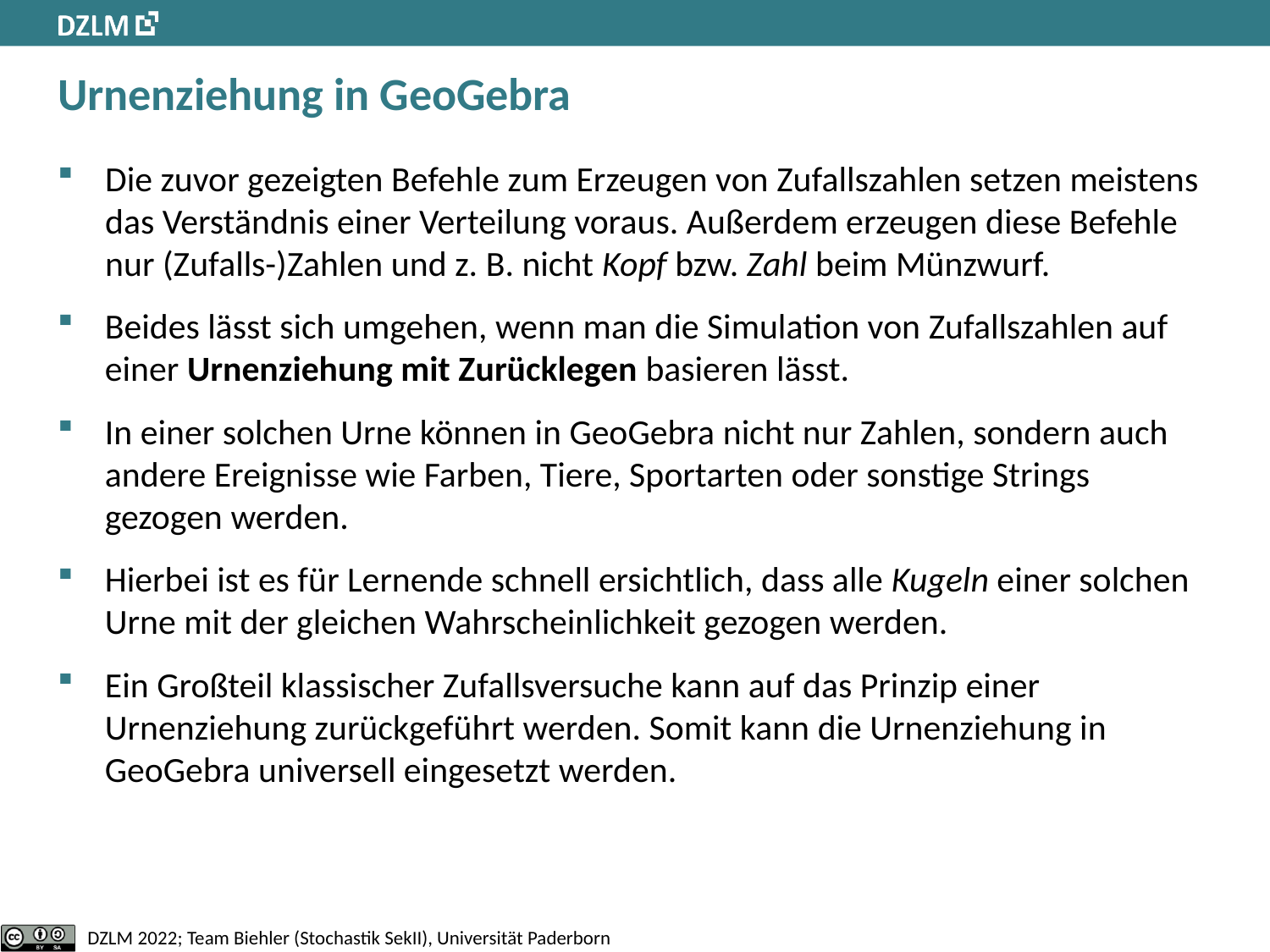

# Urnenziehung in GeoGebra
Die zuvor gezeigten Befehle zum Erzeugen von Zufallszahlen setzen meistens das Verständnis einer Verteilung voraus. Außerdem erzeugen diese Befehle nur (Zufalls-)Zahlen und z. B. nicht Kopf bzw. Zahl beim Münzwurf.
Beides lässt sich umgehen, wenn man die Simulation von Zufallszahlen auf einer Urnenziehung mit Zurücklegen basieren lässt.
In einer solchen Urne können in GeoGebra nicht nur Zahlen, sondern auch andere Ereignisse wie Farben, Tiere, Sportarten oder sonstige Strings gezogen werden.
Hierbei ist es für Lernende schnell ersichtlich, dass alle Kugeln einer solchen Urne mit der gleichen Wahrscheinlichkeit gezogen werden.
Ein Großteil klassischer Zufallsversuche kann auf das Prinzip einer Urnenziehung zurückgeführt werden. Somit kann die Urnenziehung in GeoGebra universell eingesetzt werden.